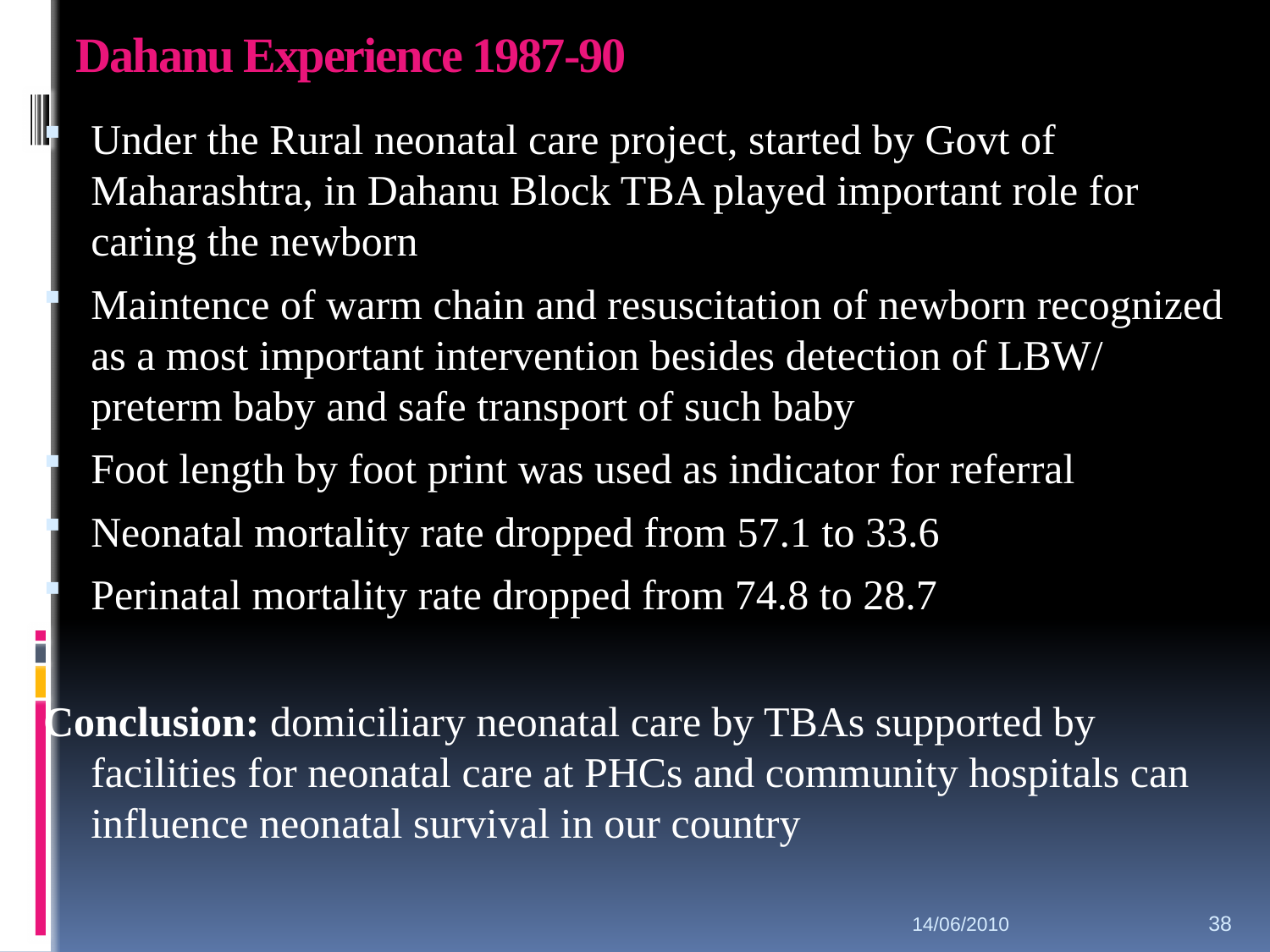

# Dahanu Experience 1987-90
Under the Rural neonatal care project, started by Govt of Maharashtra, in Dahanu Block TBA played important role for caring the newborn
Maintence of warm chain and resuscitation of newborn recognized as a most important intervention besides detection of LBW/ preterm baby and safe transport of such baby
Foot length by foot print was used as indicator for referral
Neonatal mortality rate dropped from 57.1 to 33.6
Perinatal mortality rate dropped from 74.8 to 28.7

Conclusion: domiciliary neonatal care by TBAs supported by facilities for neonatal care at PHCs and community hospitals can influence neonatal survival in our country
14/06/2010
38